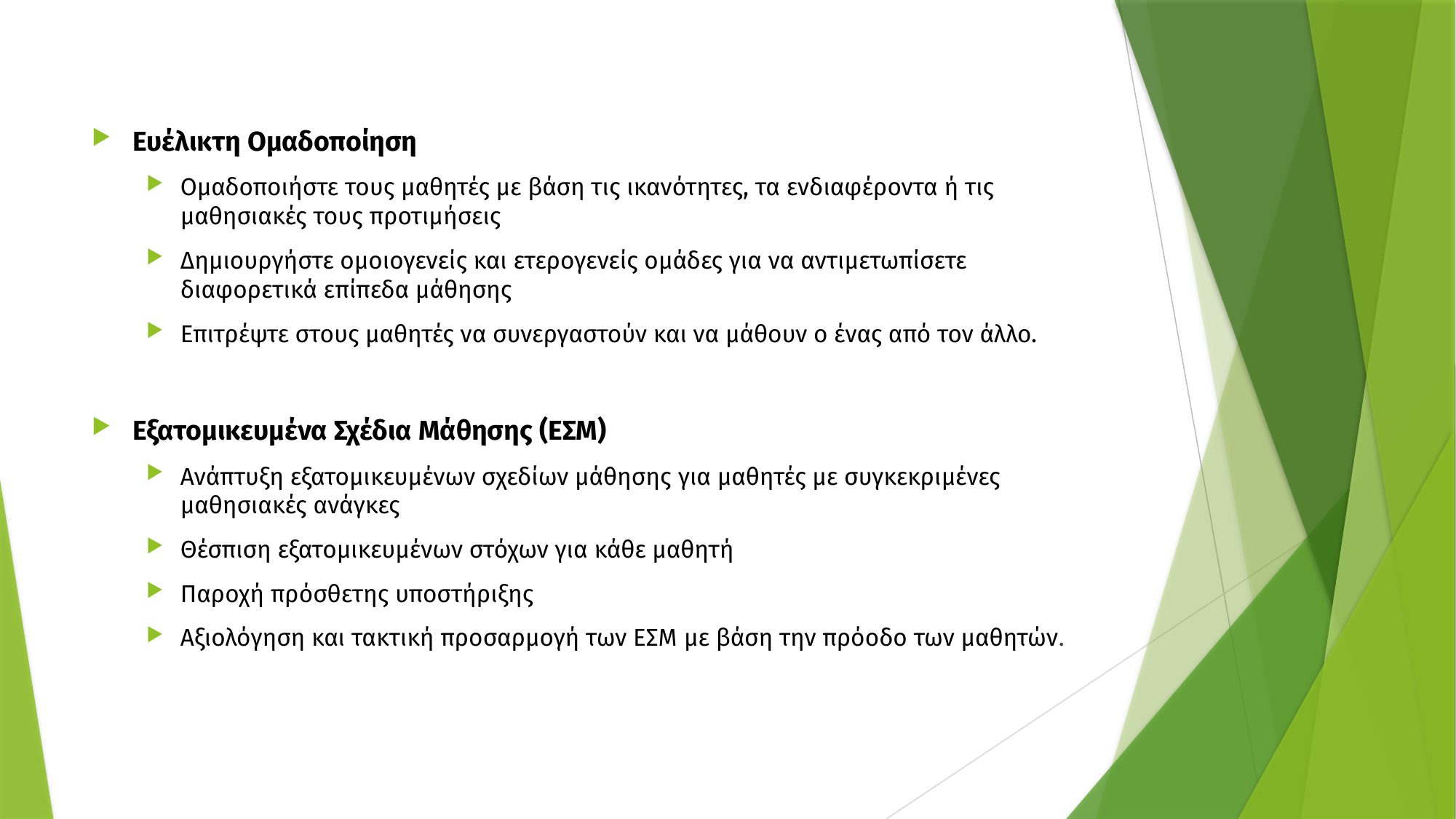

Ευέλικτη Ομαδοποίηση
Ομαδοποιήστε τους μαθητές με βάση τις ικανότητες, τα ενδιαφέροντα ή τις μαθησιακές τους προτιμήσεις
Δημιουργήστε ομοιογενείς και ετερογενείς ομάδες για να αντιμετωπίσετε διαφορετικά επίπεδα μάθησης
Επιτρέψτε στους μαθητές να συνεργαστούν και να μάθουν ο ένας από τον άλλο.

Εξατομικευμένα Σχέδια Μάθησης (ΕΣΜ)
Ανάπτυξη εξατομικευμένων σχεδίων μάθησης για μαθητές με συγκεκριμένες μαθησιακές ανάγκες
Θέσπιση εξατομικευμένων στόχων για κάθε μαθητή
Παροχή πρόσθετης υποστήριξης
Αξιολόγηση και τακτική προσαρμογή των ΕΣΜ με βάση την πρόοδο των μαθητών.